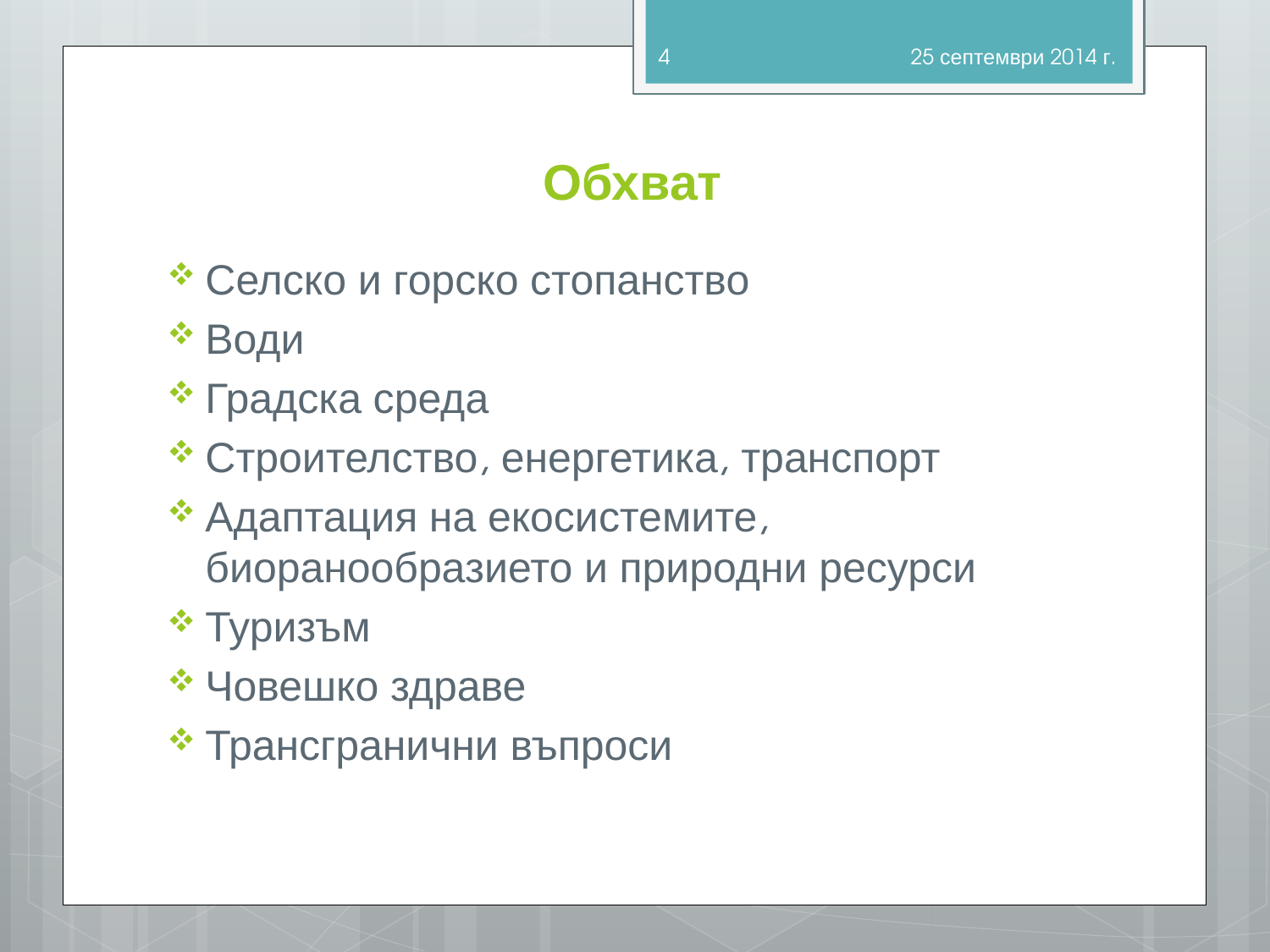

4
25 септември 2014 г.
# Обхват
Селско и горско стопанство
Води
Градска среда
Строителство, енергетика, транспорт
Адаптация на екосистемите, биоранообразието и природни ресурси
Туризъм
Човешко здраве
Трансгранични въпроси